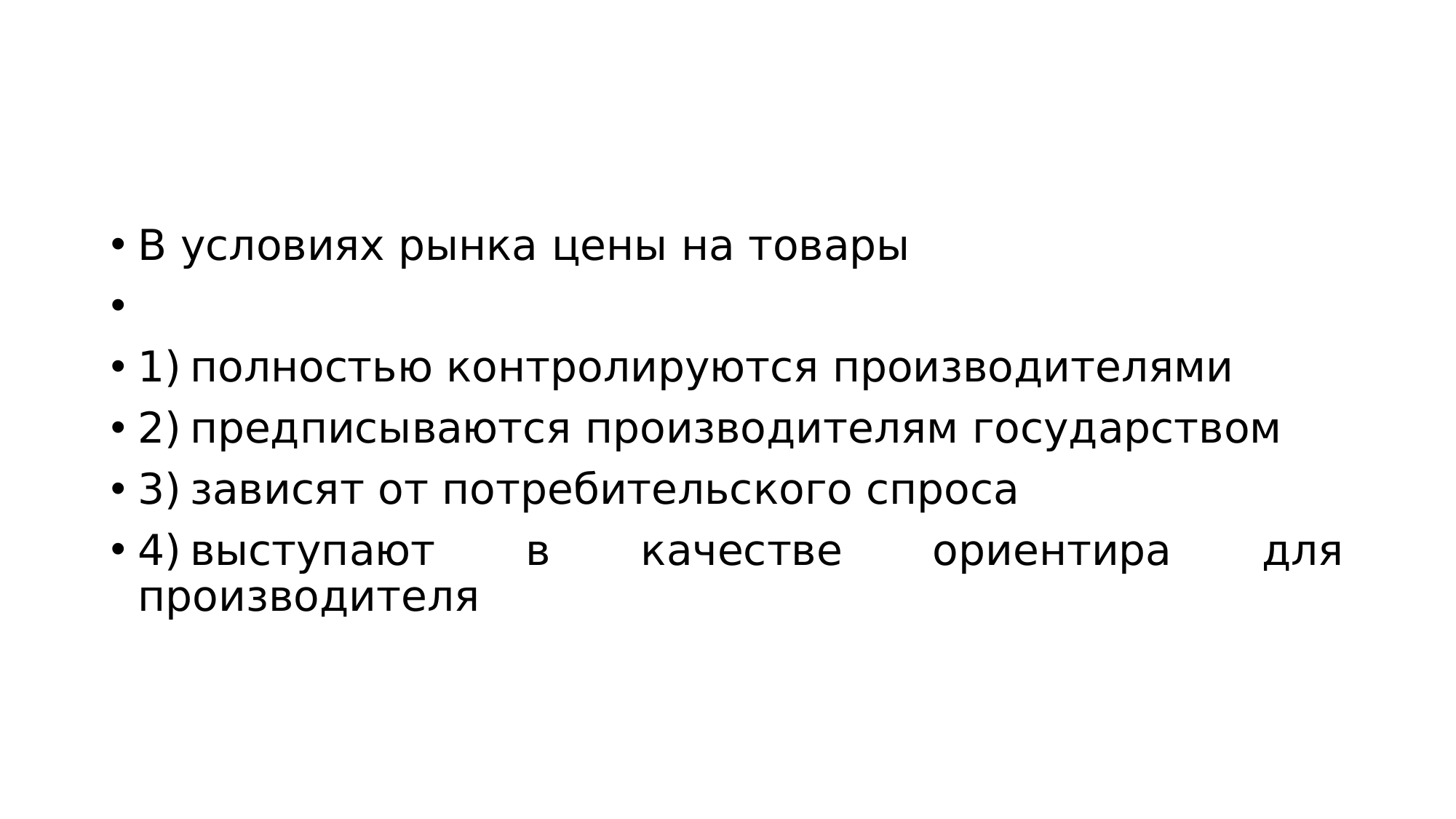

#
В условиях рынка цены на товары

1) полностью контролируются производителями
2) предписываются производителям государством
3) зависят от потребительского спроса
4) выступают в качестве ориентира для производителя